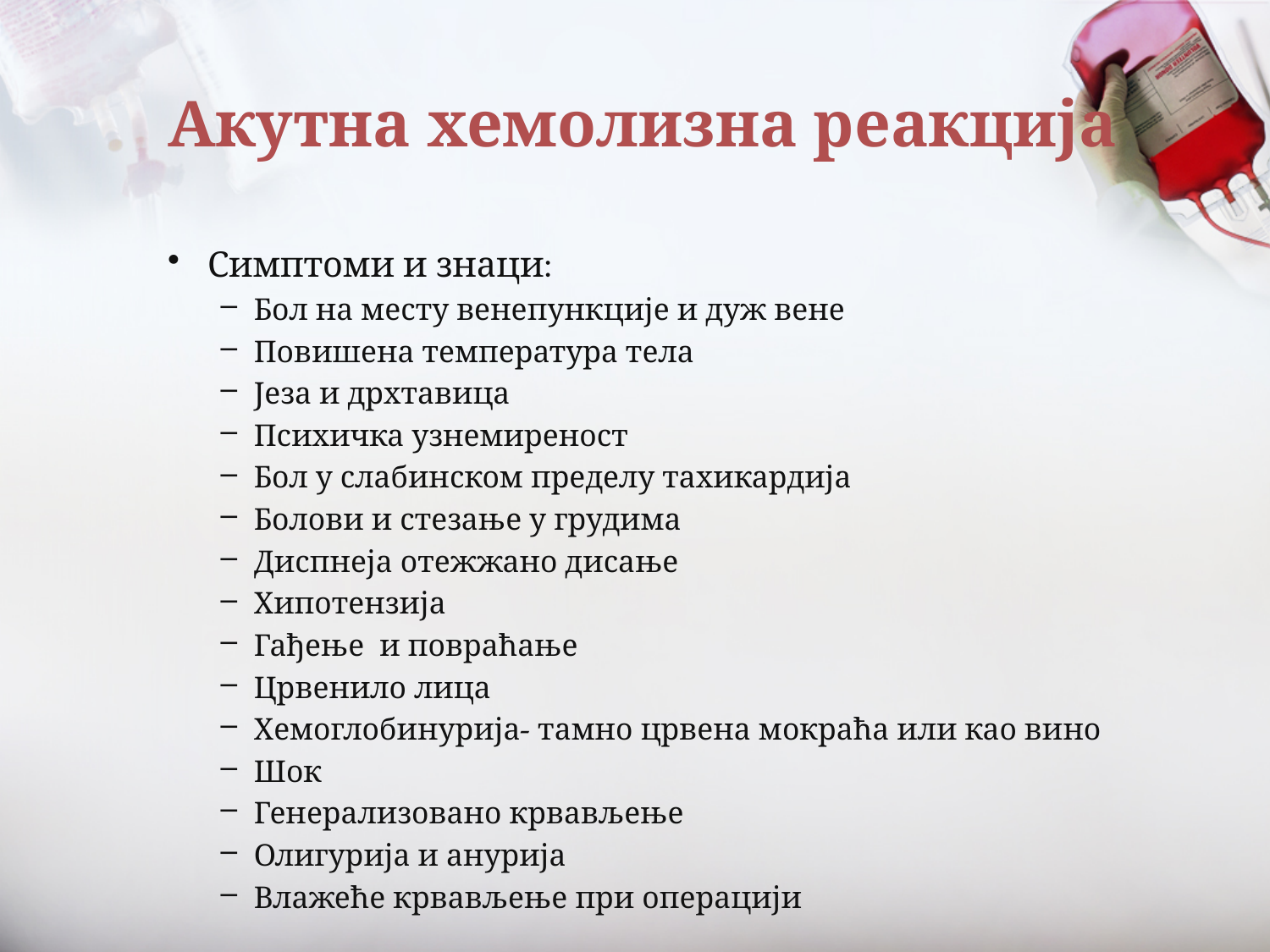

# Акутна хемолизна реакција
Симптоми и знаци:
Бол на месту венепункције и дуж вене
Повишена температура тела
Језа и дрхтавица
Психичка узнемиреност
Бол у слабинском пределу тахикардија
Болови и стезање у грудима
Диспнеја отежжано дисање
Хипотензија
Гађење  и повраћање
Црвенило лица
Хемоглобинурија- тамно црвена мокраћа или као вино
Шок
Генерализовано крвављење
Олигурија и анурија
Влажеће крвављење при операцији